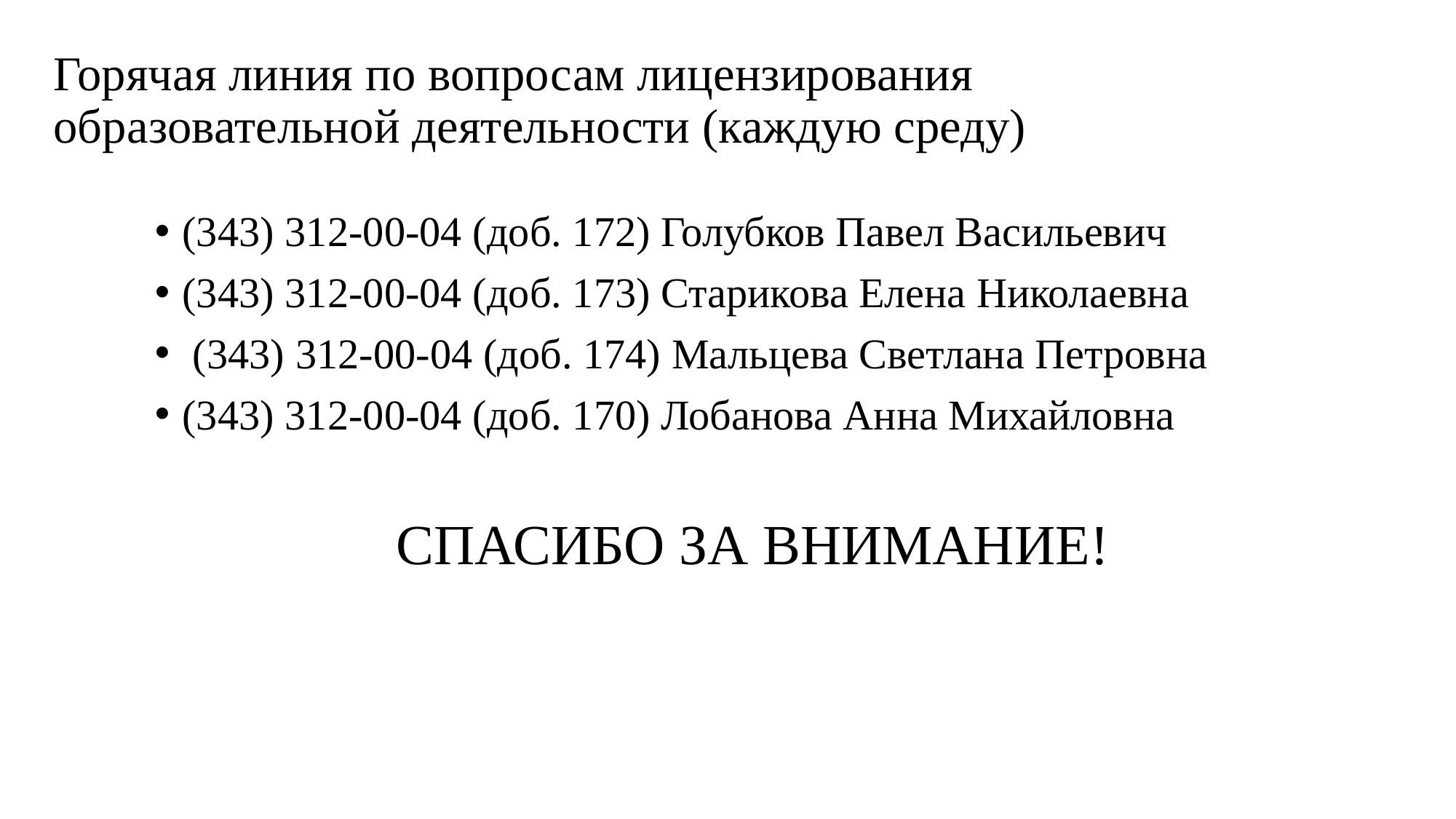

# Горячая линия по вопросам лицензирования образовательной деятельности (каждую среду)
(343) 312-00-04 (доб. 172) Голубков Павел Васильевич
(343) 312-00-04 (доб. 173) Старикова Елена Николаевна
 (343) 312-00-04 (доб. 174) Мальцева Светлана Петровна
(343) 312-00-04 (доб. 170) Лобанова Анна Михайловна

СПАСИБО ЗА ВНИМАНИЕ!